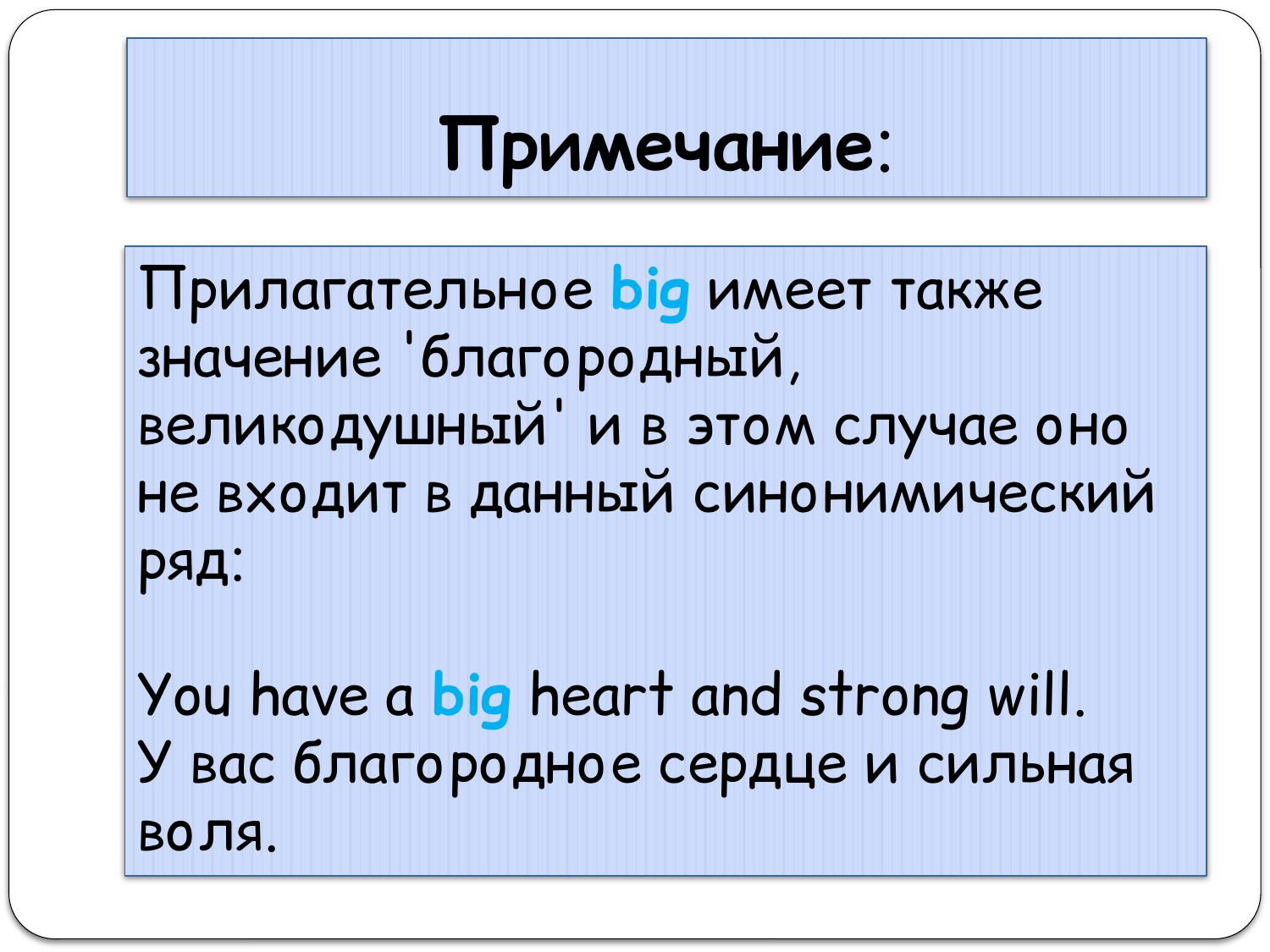

# Примечание:
Прилагательное big имеет также значение 'благородный, великодушный' и в этом случае оно не входит в данный синонимический ряд:
You have a big heart and strong will.
У вас благородное сердце и сильная воля.